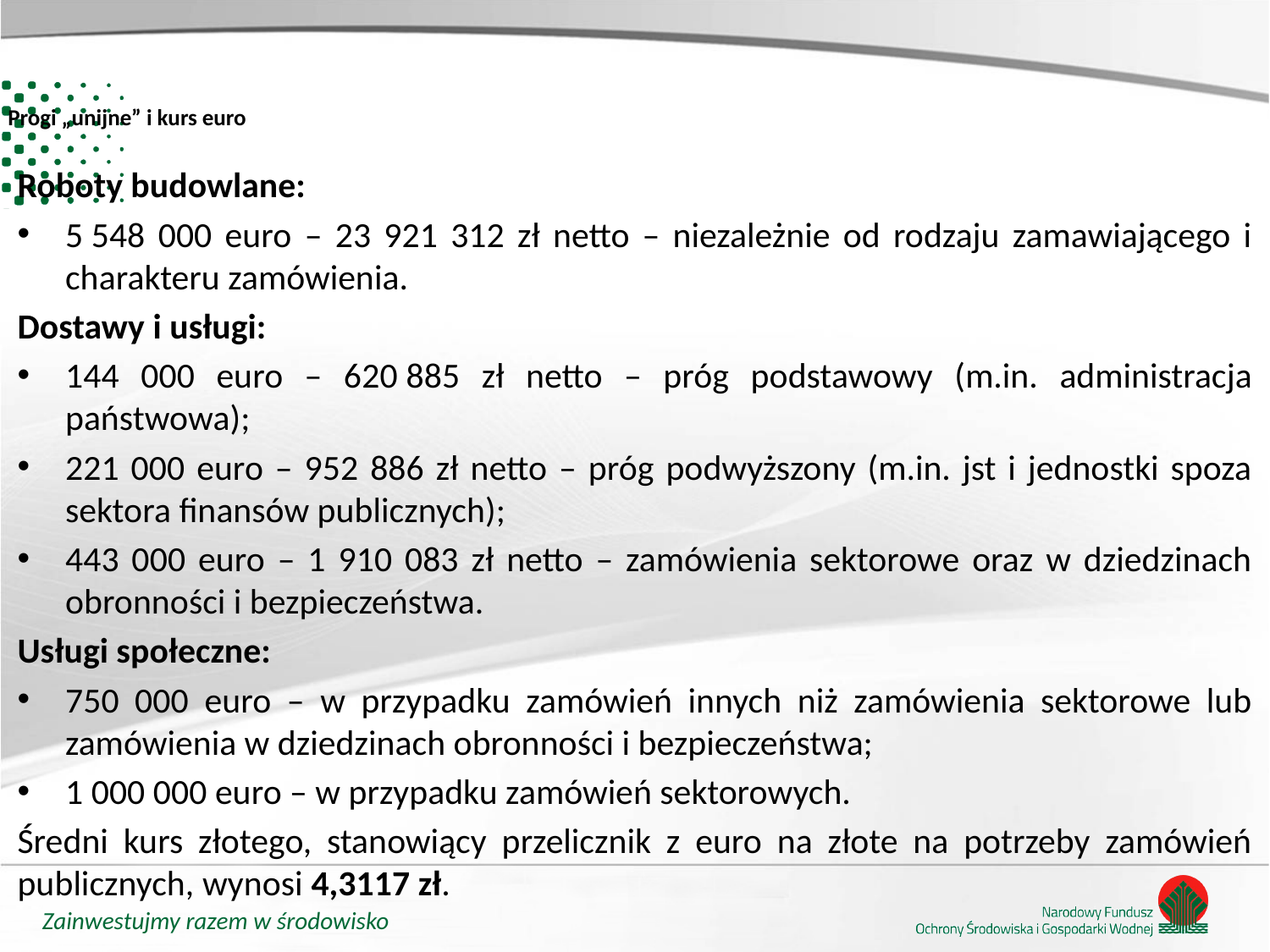

# Progi „unijne” i kurs euro
Roboty budowlane:
5 548 000 euro – 23 921 312 zł netto – niezależnie od rodzaju zamawiającego i charakteru zamówienia.
Dostawy i usługi:
144 000 euro – 620 885 zł netto – próg podstawowy (m.in. administracja państwowa);
221 000 euro – 952 886 zł netto – próg podwyższony (m.in. jst i jednostki spoza sektora finansów publicznych);
443 000 euro – 1 910 083 zł netto – zamówienia sektorowe oraz w dziedzinach obronności i bezpieczeństwa.
Usługi społeczne:
750 000 euro – w przypadku zamówień innych niż zamówienia sektorowe lub zamówienia w dziedzinach obronności i bezpieczeństwa;
1 000 000 euro – w przypadku zamówień sektorowych.
Średni kurs złotego, stanowiący przelicznik z euro na złote na potrzeby zamówień publicznych, wynosi 4,3117 zł.